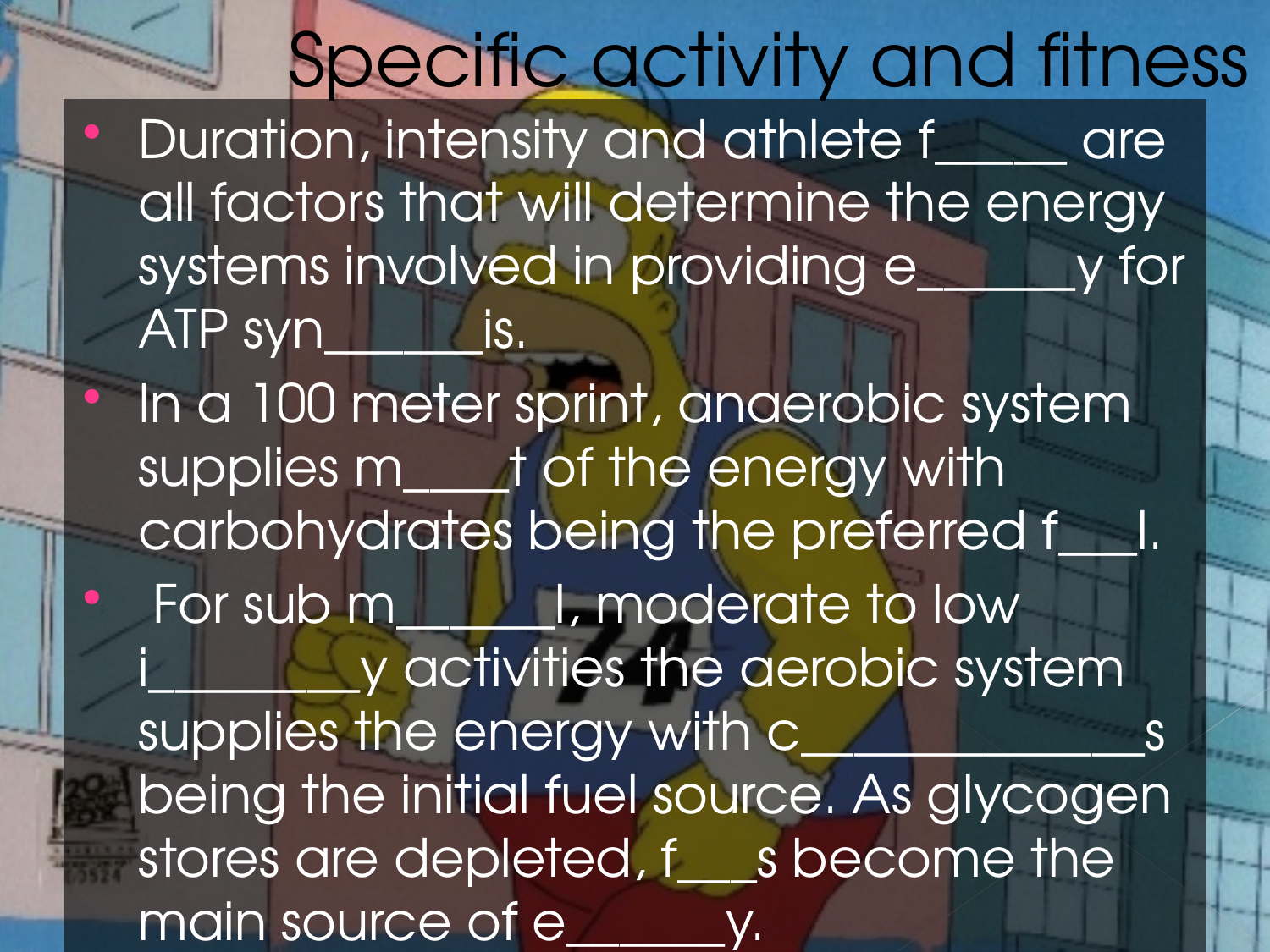

# Specific activity and fitness
Duration, intensity and athlete f_____ are all factors that will determine the energy systems involved in providing e______y for ATP syn______is.
In a 100 meter sprint, anaerobic system supplies m____t of the energy with carbohydrates being the preferred f___l.
 For sub m______l, moderate to low i________y activities the aerobic system supplies the energy with c_____________s being the initial fuel source. As glycogen stores are depleted, f___s become the main source of e______y.